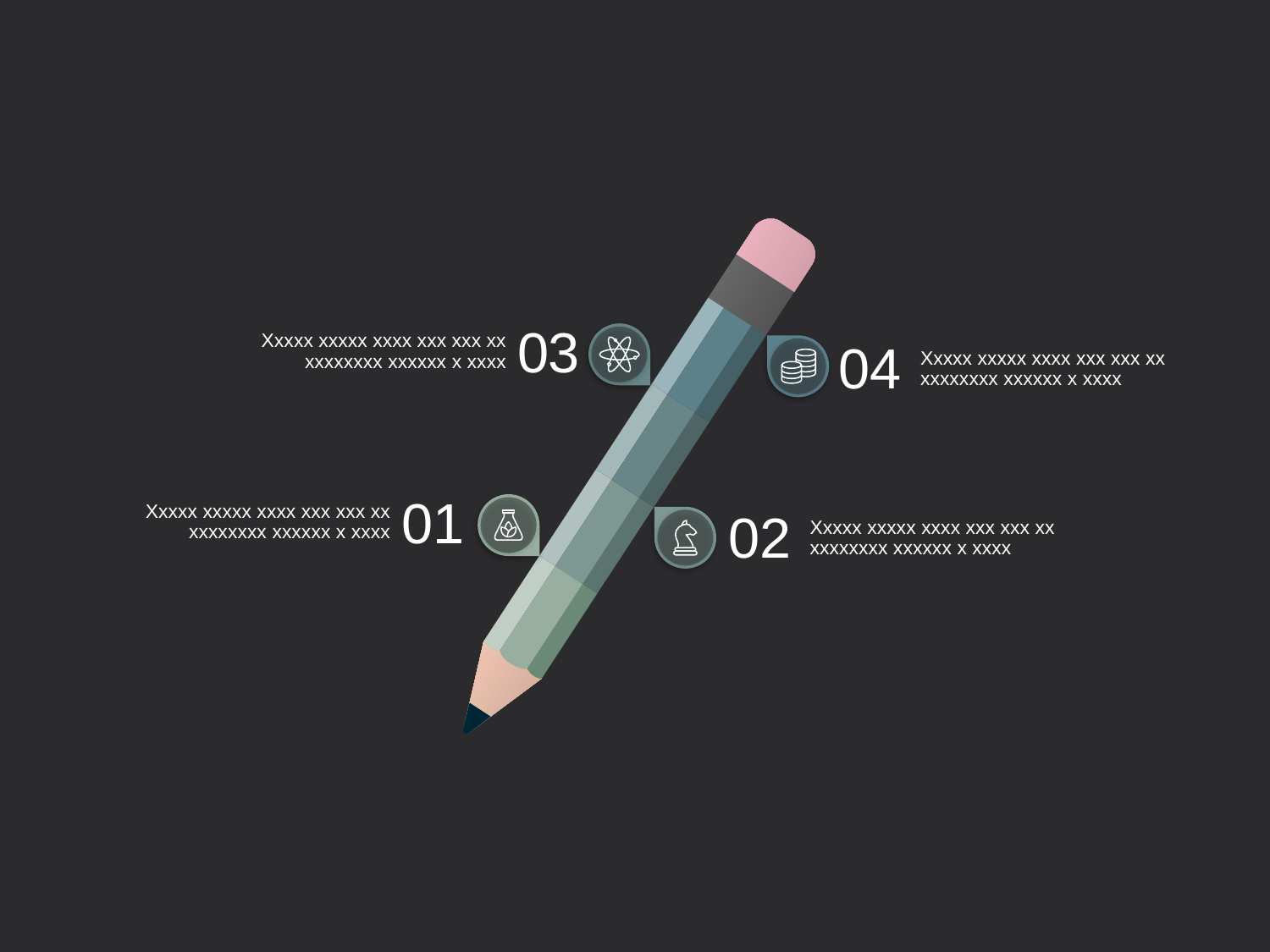

03

Xxxxx xxxxx xxxx xxx xxx xx xxxxxxxx xxxxxx x xxxx

04
Xxxxx xxxxx xxxx xxx xxx xx xxxxxxxx xxxxxx x xxxx

01

Xxxxx xxxxx xxxx xxx xxx xx xxxxxxxx xxxxxx x xxxx

02

Xxxxx xxxxx xxxx xxx xxx xx xxxxxxxx xxxxxx x xxxx